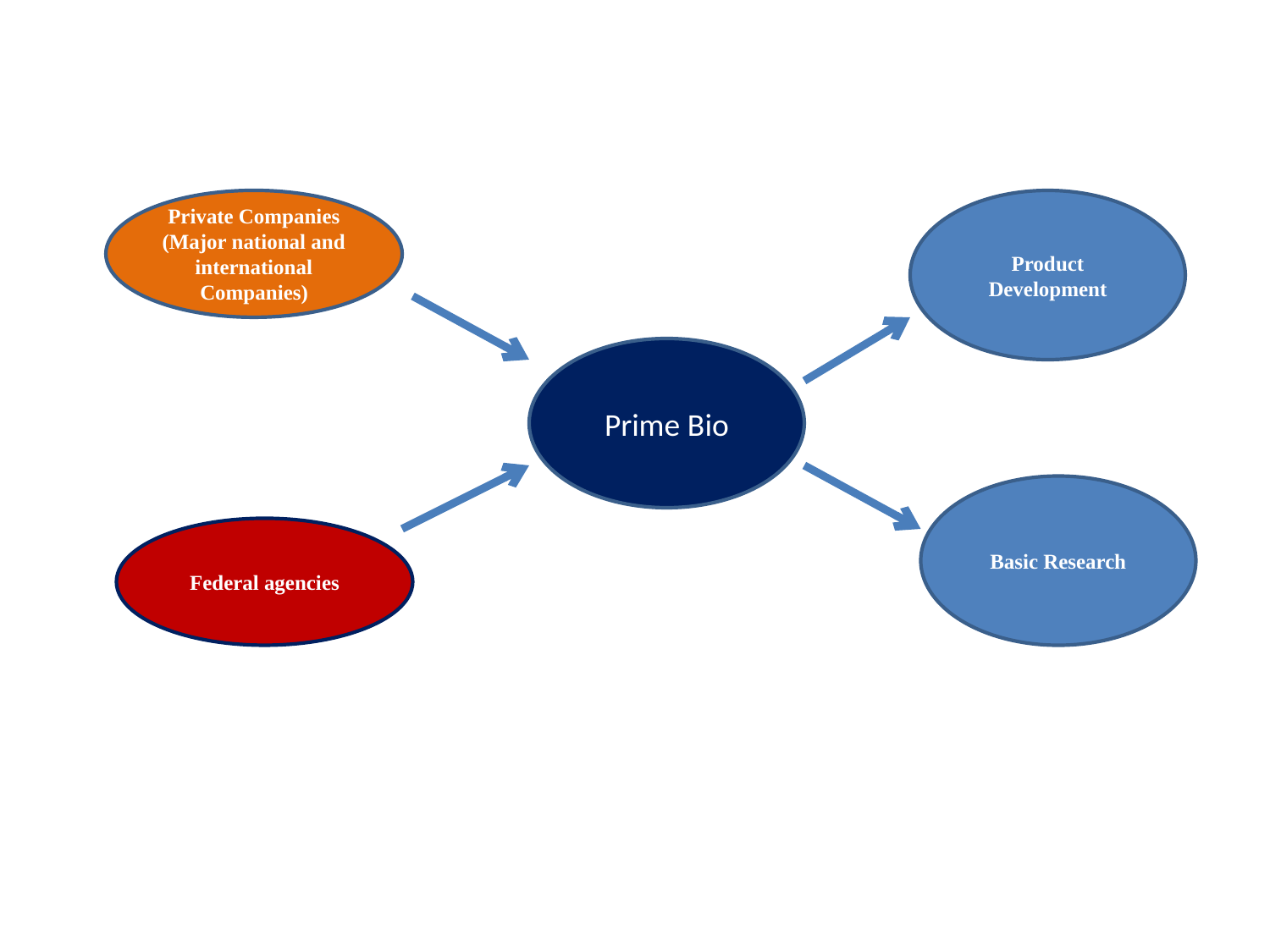

Private Companies
(Major national and international Companies)
Product Development
Prime Bio
Basic Research
Federal agencies